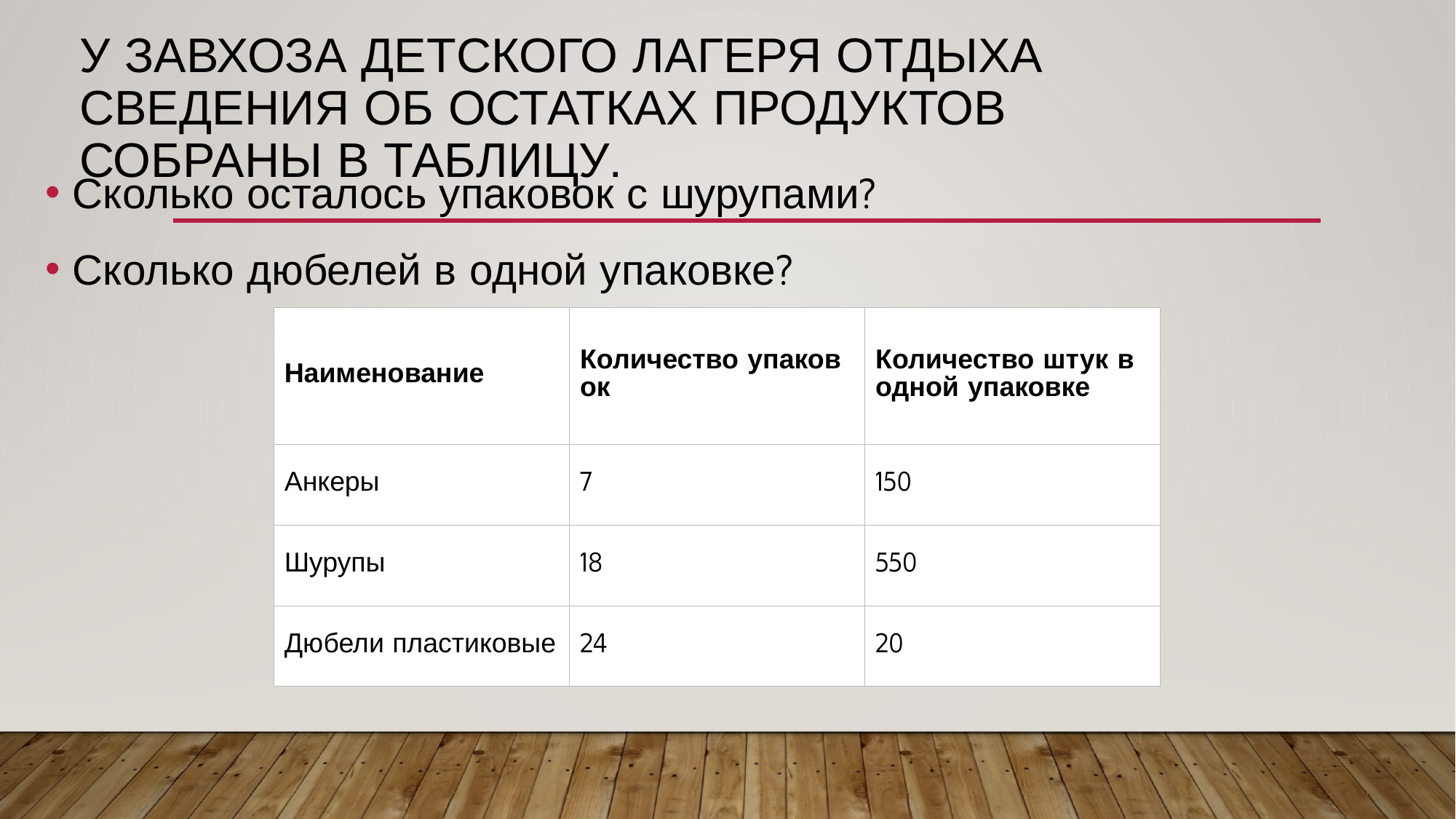

# У завхоза детского лагеря отдыха сведения об остатках продуктов собраны в таблицу.
Сколько осталось упаковок с шурупами?
Сколько дюбелей в одной упаковке?

| Наименование | Количество упаковок | Количество штук в одной упаковке |
| --- | --- | --- |
| Анкеры | 7 | 150 |
| Шурупы | 18 | 550 |
| Дюбели пластиковые | 24 | 20 |